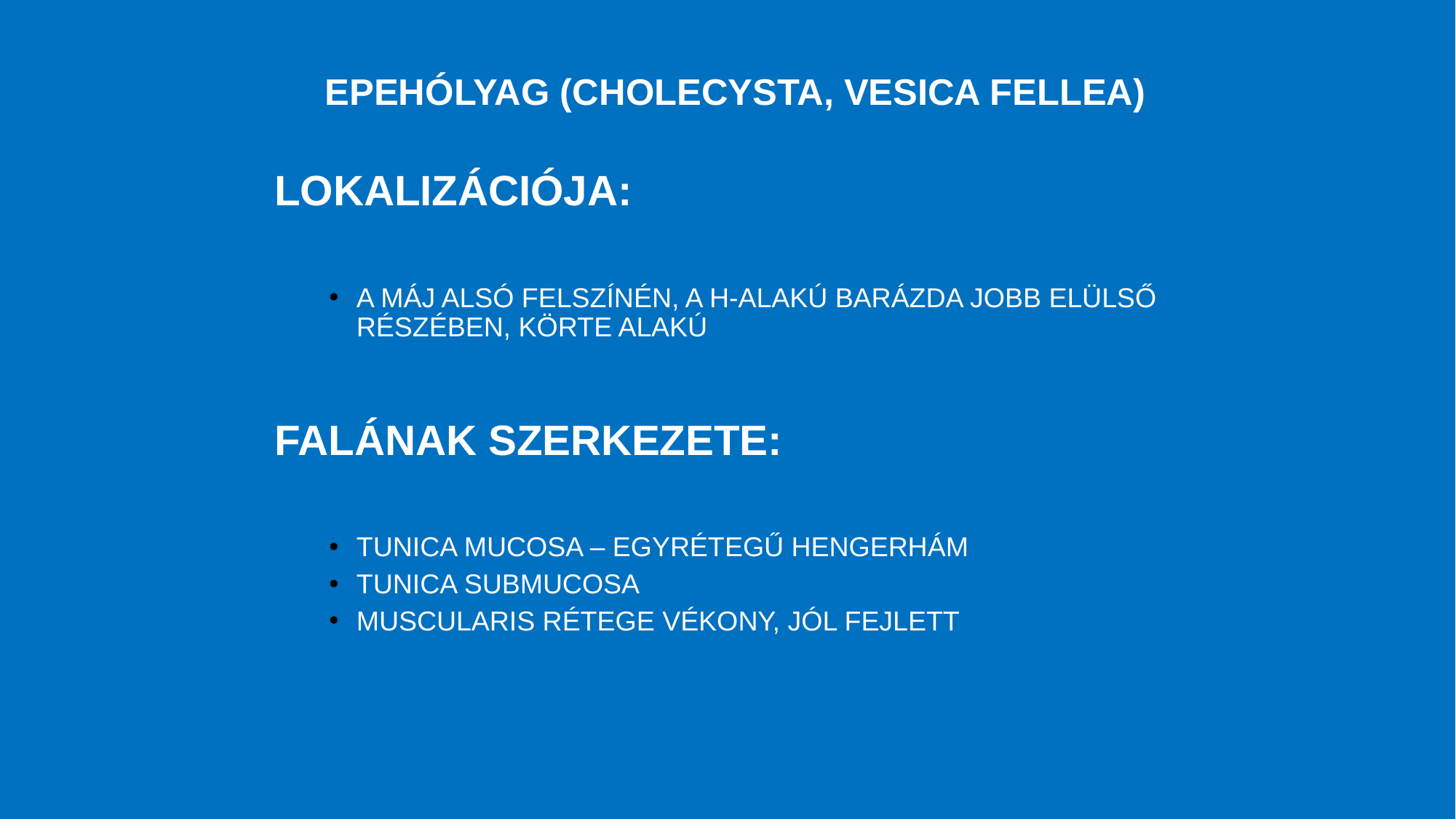

# Epehólyag (cholecysta, vesica fellea)
Lokalizációja:

a máj alsó felszínén, a H-alakú barázda jobb elülső részében, körte alakú

Falának szerkezete:

tunica mucosa – egyrétegű hengerhám
tunica submucosa
muscularis rétege vékony, jól fejlett